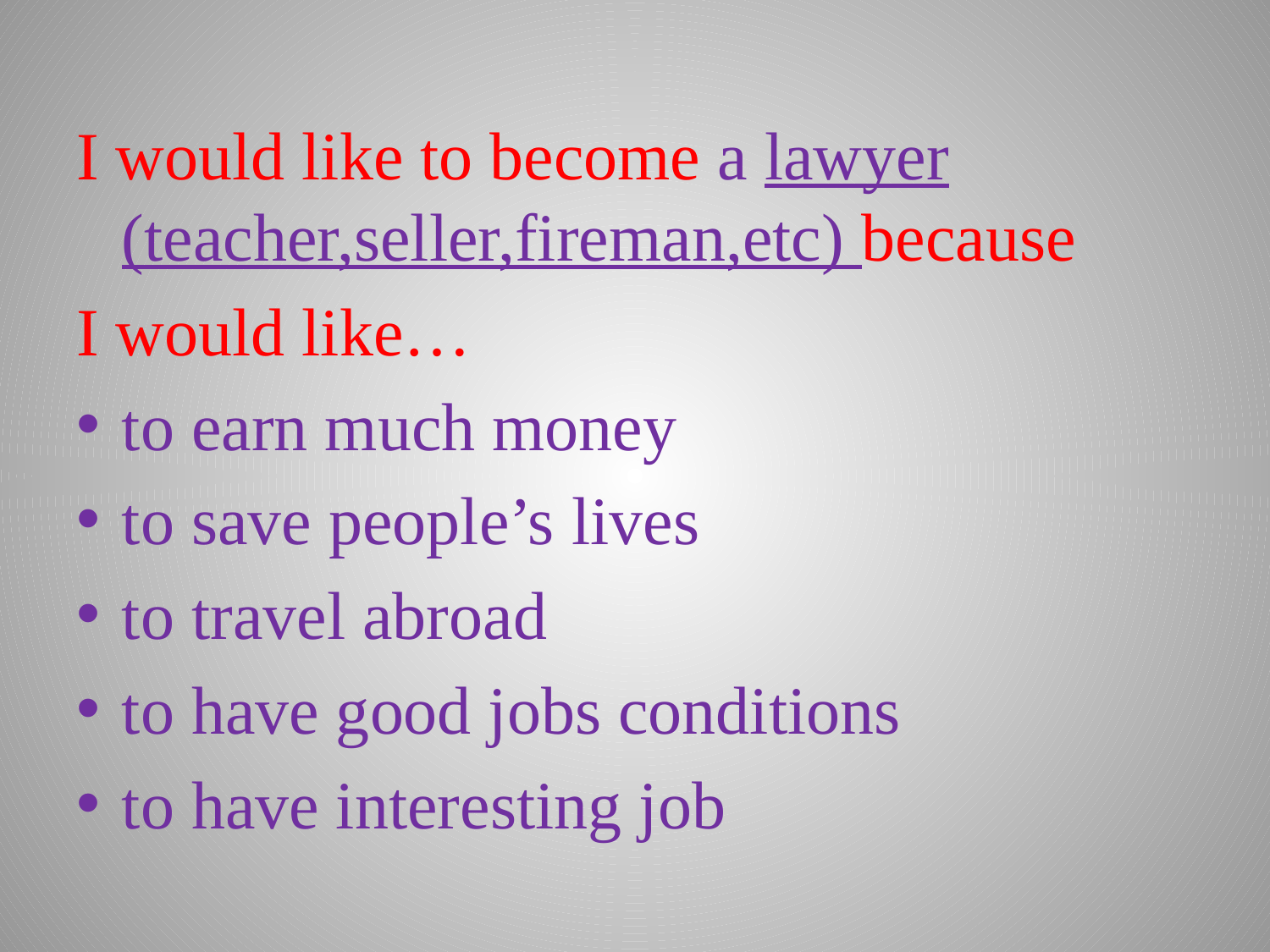

I would like to become a lawyer (teacher,seller,fireman,etc) because
I would like…
to earn much money
to save people’s lives
to travel abroad
to have good jobs conditions
to have interesting job